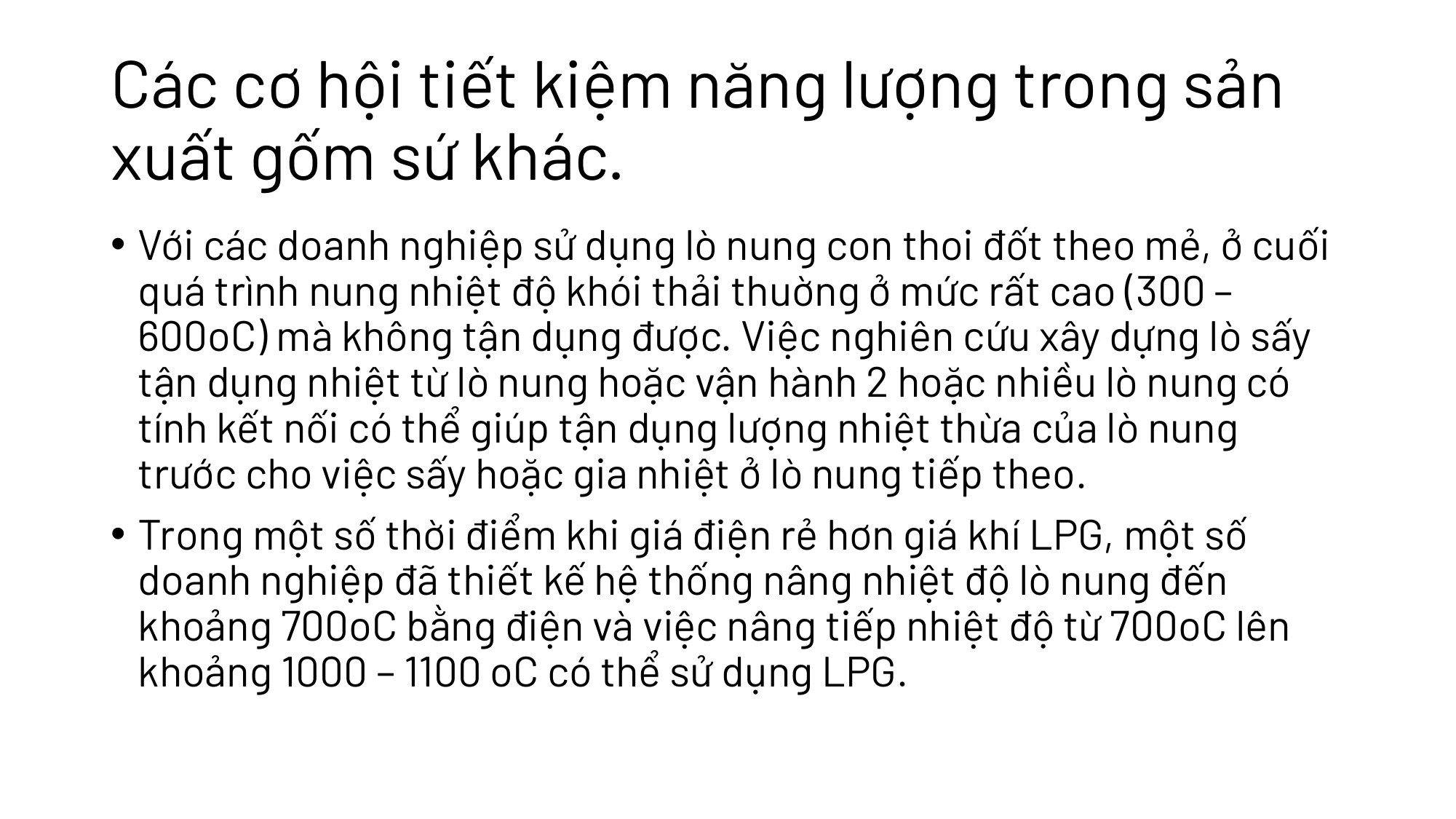

# Các cơ hội tiết kiệm năng lượng trong sản xuất gốm sứ khác.
Với các doanh nghiệp sử dụng lò nung con thoi đốt theo mẻ, ở cuối quá trình nung nhiệt độ khói thải thuờng ở mức rất cao (300 – 600oC) mà không tận dụng được. Việc nghiên cứu xây dựng lò sấy tận dụng nhiệt từ lò nung hoặc vận hành 2 hoặc nhiều lò nung có tính kết nối có thể giúp tận dụng lượng nhiệt thừa của lò nung trước cho việc sấy hoặc gia nhiệt ở lò nung tiếp theo.
Trong một số thời điểm khi giá điện rẻ hơn giá khí LPG, một số doanh nghiệp đã thiết kế hệ thống nâng nhiệt độ lò nung đến khoảng 700oC bằng điện và việc nâng tiếp nhiệt độ từ 700oC lên khoảng 1000 – 1100 oC có thể sử dụng LPG.